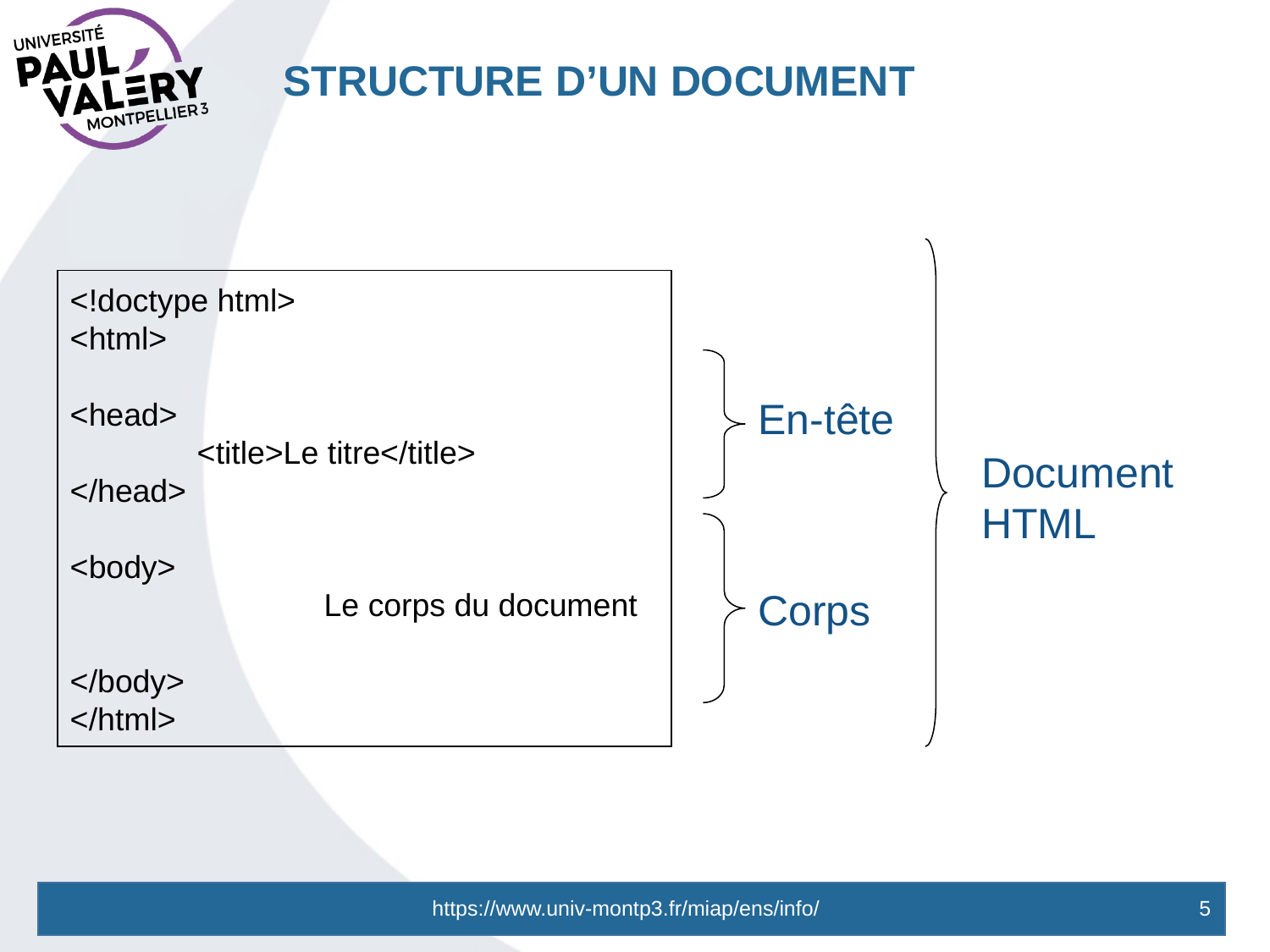

# Structure d’un document

<!doctype html>
<html>

<head>
	<title>Le titre</title>
</head>

<body>
		Le corps du document

</body>
</html>

En-tête
Document
HTML

Corps
https://www.univ-montp3.fr/miap/ens/info/
5